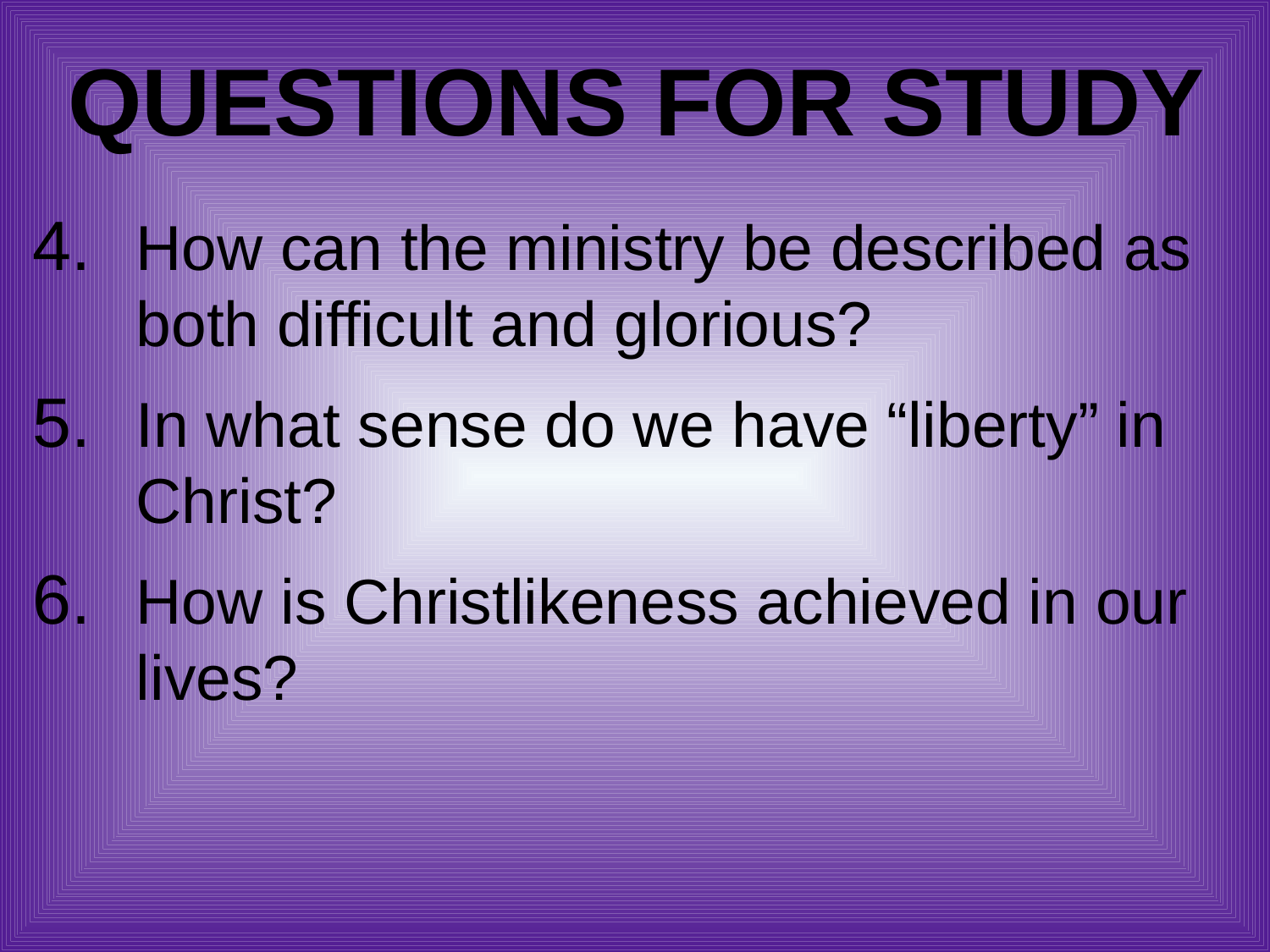

# Questions for Study
How can the ministry be described as both difficult and glorious?
In what sense do we have “liberty” in Christ?
How is Christlikeness achieved in our lives?